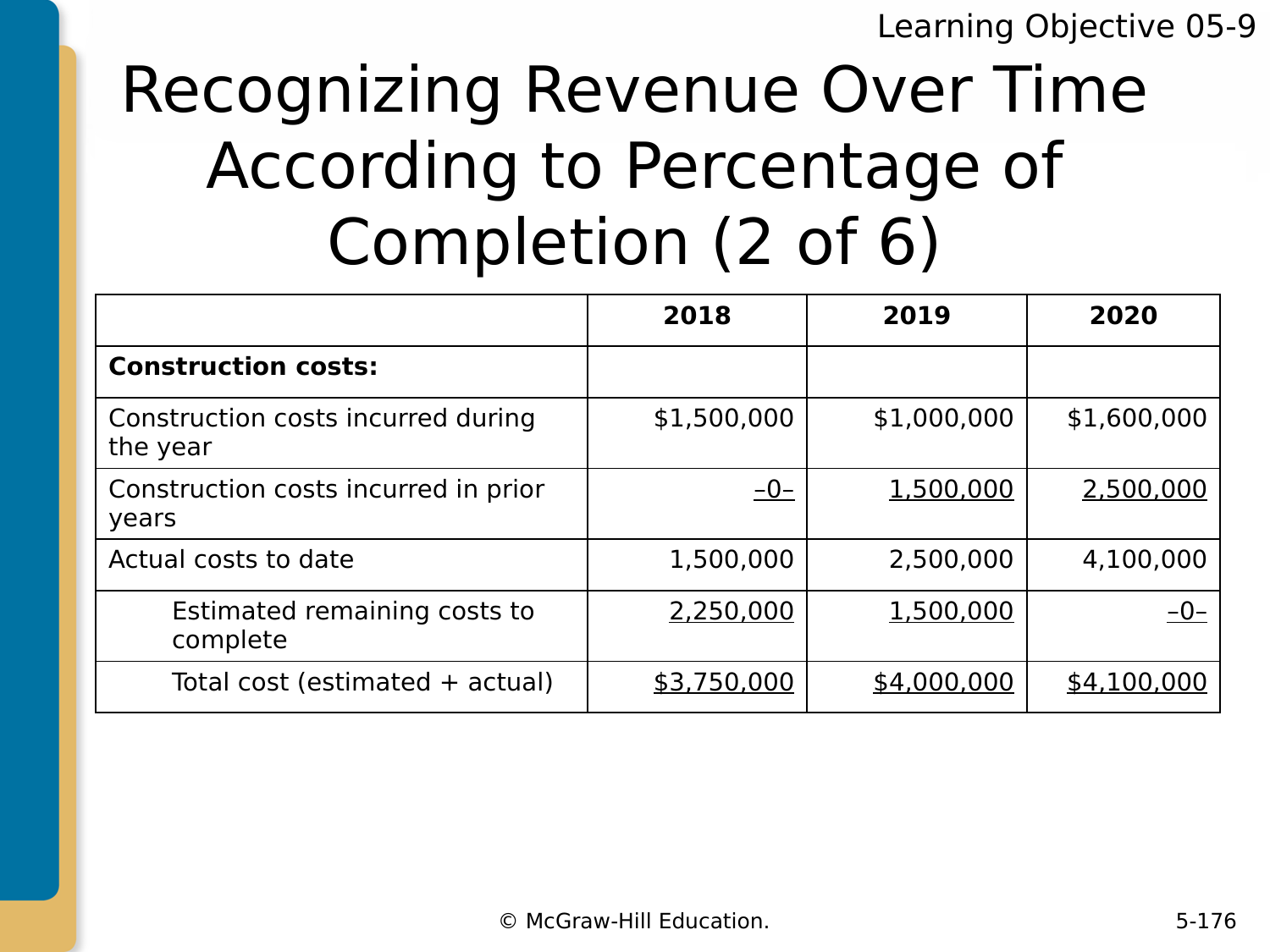

Learning Objective 05-9
# Recognizing Revenue Over Time According to Percentage of Completion (2 of 6)
|  | 2018 | 2019 | 2020 |
| --- | --- | --- | --- |
| Construction costs: |  |  |  |
| Construction costs incurred during the year | $1,500,000 | $1,000,000 | $1,600,000 |
| Construction costs incurred in prior years | –0– | 1,500,000 | 2,500,000 |
| Actual costs to date | 1,500,000 | 2,500,000 | 4,100,000 |
| Estimated remaining costs to complete | 2,250,000 | 1,500,000 | –0– |
| Total cost (estimated + actual) | $3,750,000 | $4,000,000 | $4,100,000 |